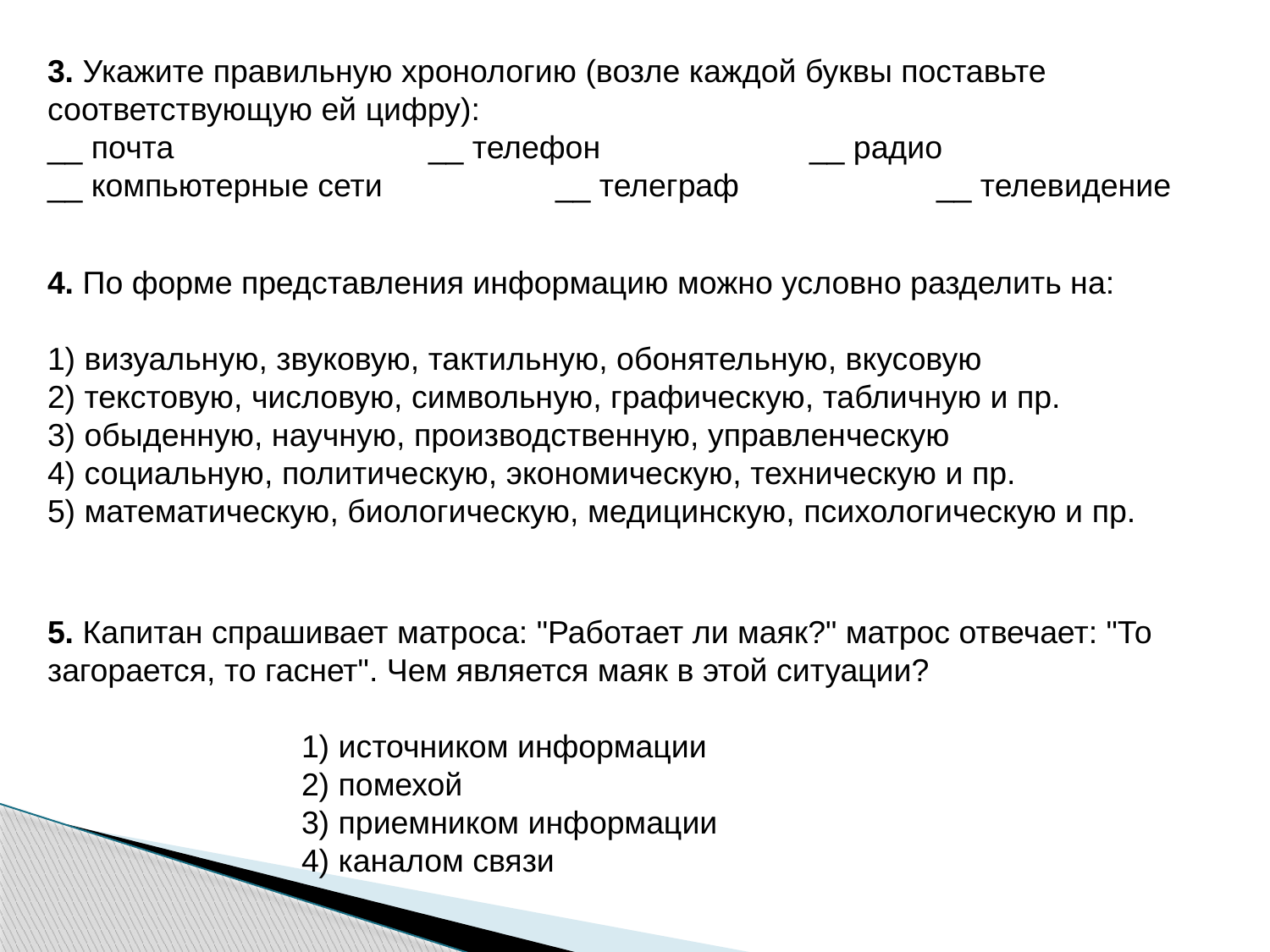

3. Укажите правильную хронологию (возле каждой буквы поставьте соответствующую ей цифру):
__ почта			__ телефон		__ радио
__ компьютерные сети		__ телеграф		__ телевидение
4. По форме представления информацию можно условно разделить на:

1) визуальную, звуковую, тактильную, обонятельную, вкусовую
2) текстовую, числовую, символьную, графическую, табличную и пр.
3) обыденную, научную, производственную, управленческую
4) социальную, политическую, экономическую, техническую и пр.
5) математическую, биологическую, медицинскую, психологическую и пр.
5. Капитан спрашивает матроса: "Работает ли маяк?" матрос отвечает: "То загорается, то гаснет". Чем является маяк в этой ситуации?

1) источником информации
2) помехой
3) приемником информации
4) каналом связи